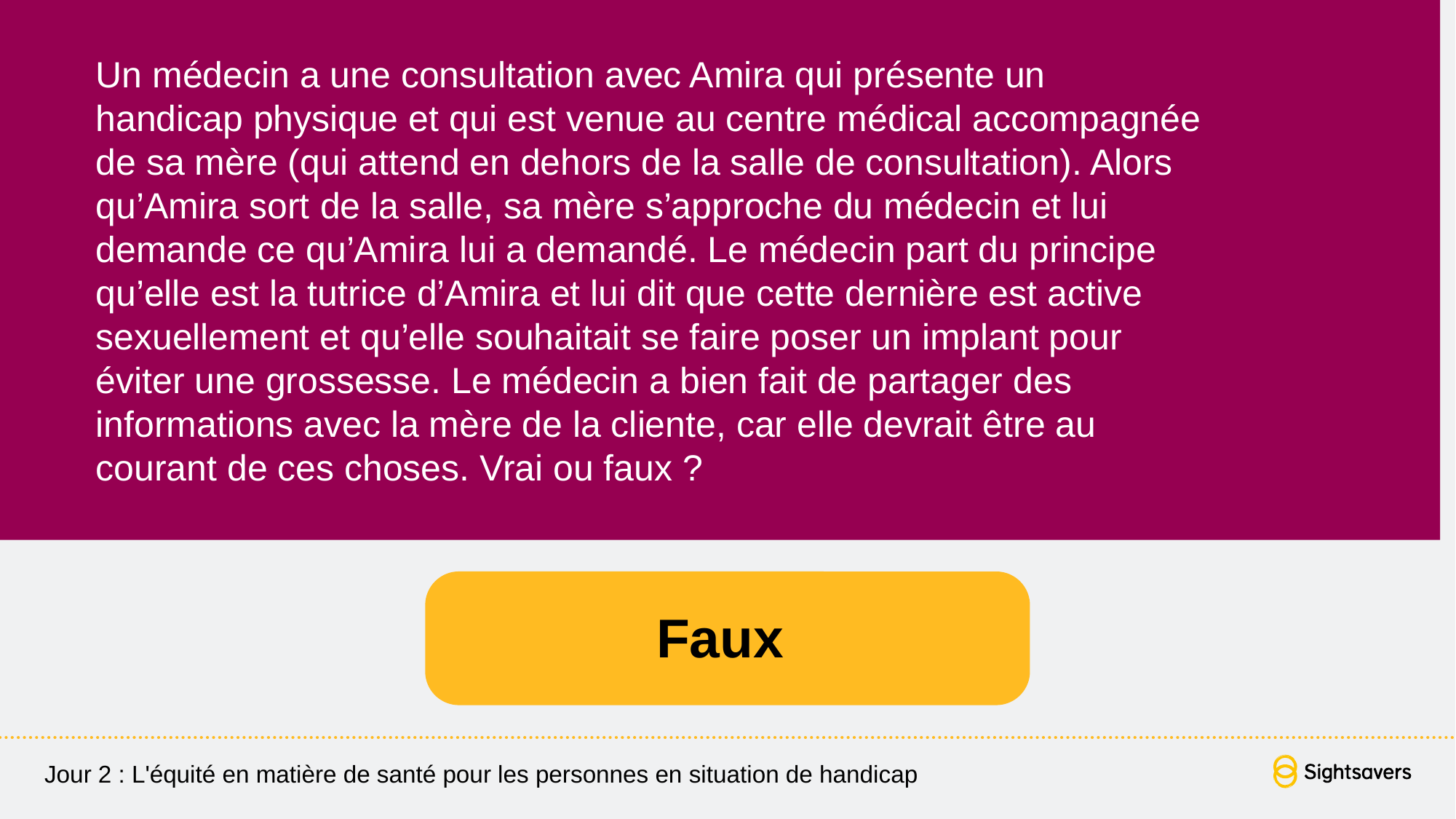

Un médecin a une consultation avec Amira qui présente un
handicap physique et qui est venue au centre médical accompagnée
de sa mère (qui attend en dehors de la salle de consultation). Alors
qu’Amira sort de la salle, sa mère s’approche du médecin et lui
demande ce qu’Amira lui a demandé. Le médecin part du principe
qu’elle est la tutrice d’Amira et lui dit que cette dernière est active
sexuellement et qu’elle souhaitait se faire poser un implant pour
éviter une grossesse. Le médecin a bien fait de partager des
informations avec la mère de la cliente, car elle devrait être au
courant de ces choses. Vrai ou faux ?

Faux
Jour 2 : L'équité en matière de santé pour les personnes en situation de handicap